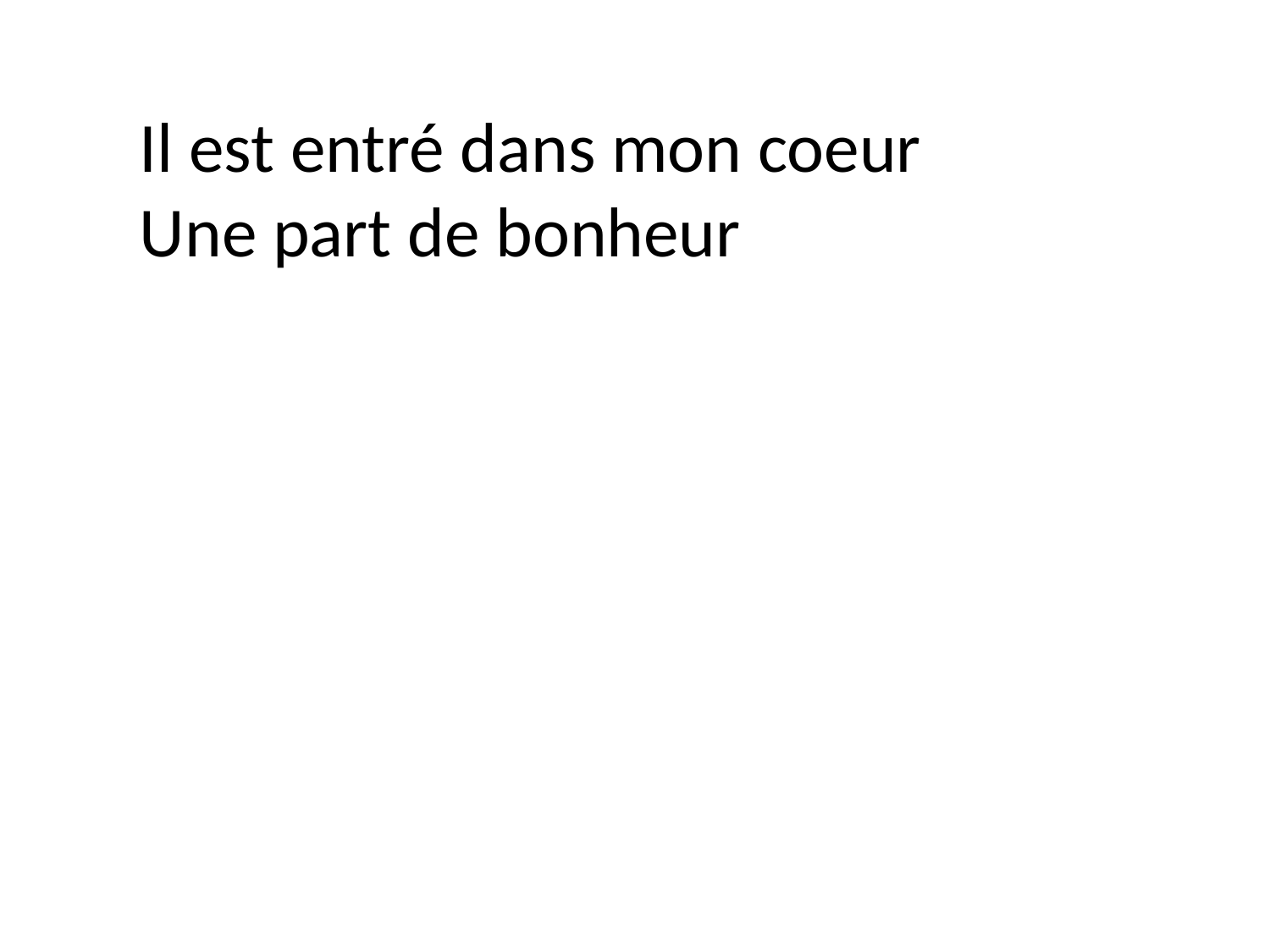

Il est entré dans mon coeur
Une part de bonheur